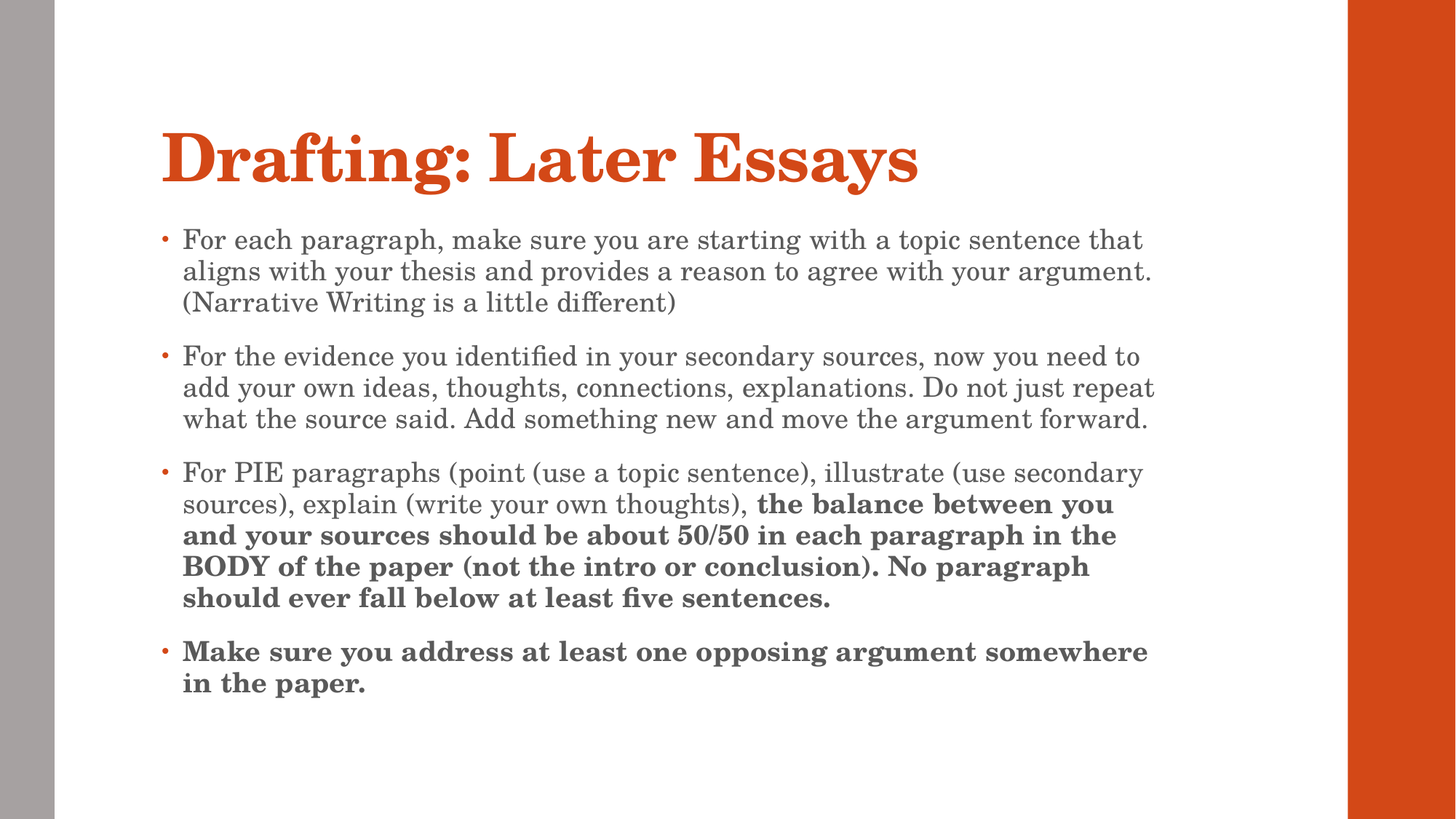

# Drafting: Later Essays
For each paragraph, make sure you are starting with a topic sentence that aligns with your thesis and provides a reason to agree with your argument. (Narrative Writing is a little different)
For the evidence you identified in your secondary sources, now you need to add your own ideas, thoughts, connections, explanations. Do not just repeat what the source said. Add something new and move the argument forward.
For PIE paragraphs (point (use a topic sentence), illustrate (use secondary sources), explain (write your own thoughts), the balance between you and your sources should be about 50/50 in each paragraph in the BODY of the paper (not the intro or conclusion). No paragraph should ever fall below at least five sentences.
Make sure you address at least one opposing argument somewhere in the paper.